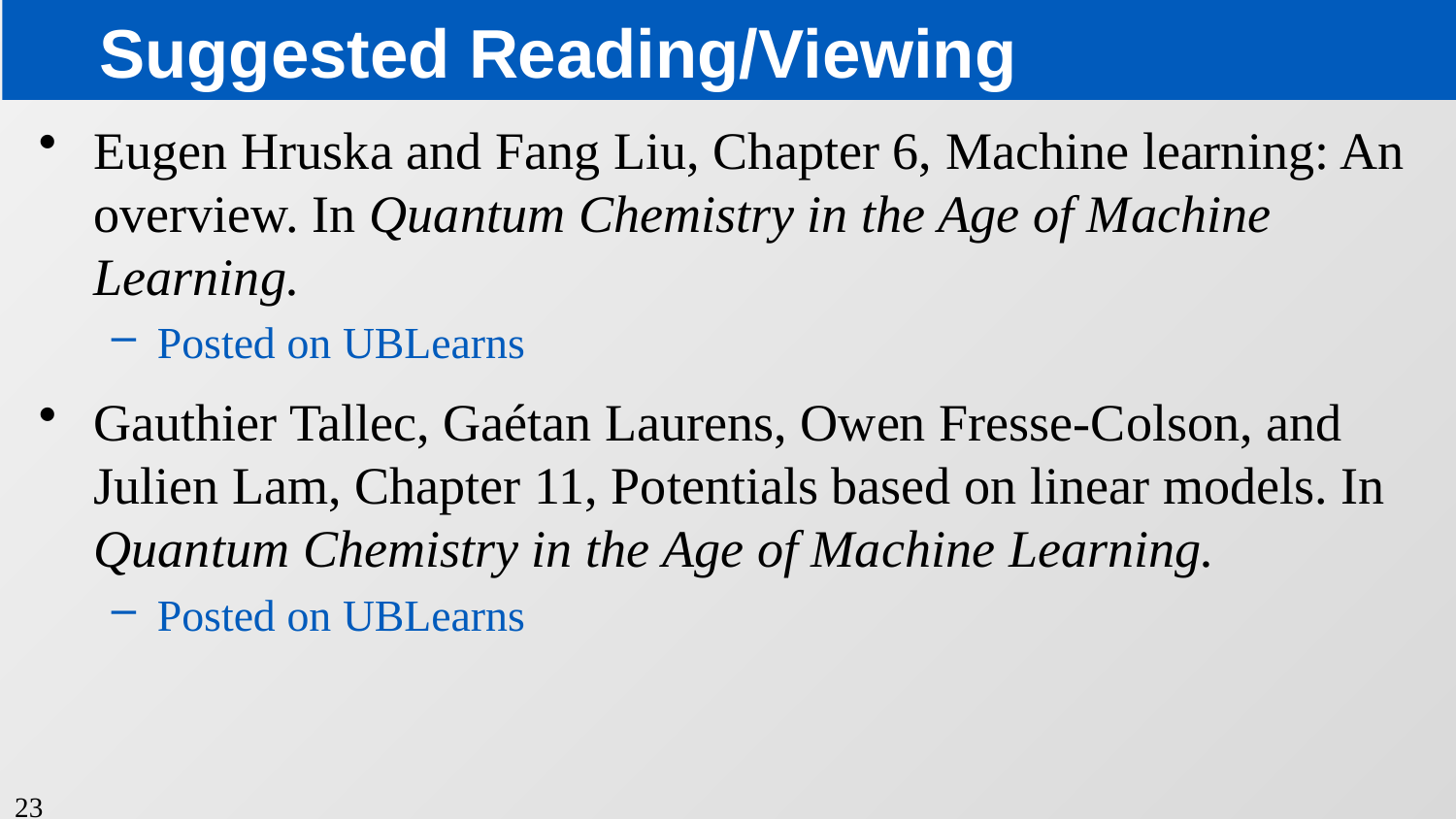

# Suggested Reading/Viewing
Eugen Hruska and Fang Liu, Chapter 6, Machine learning: An overview. In Quantum Chemistry in the Age of Machine Learning.
Posted on UBLearns
Gauthier Tallec, Gaétan Laurens, Owen Fresse-Colson, and Julien Lam, Chapter 11, Potentials based on linear models. In Quantum Chemistry in the Age of Machine Learning.
Posted on UBLearns

23